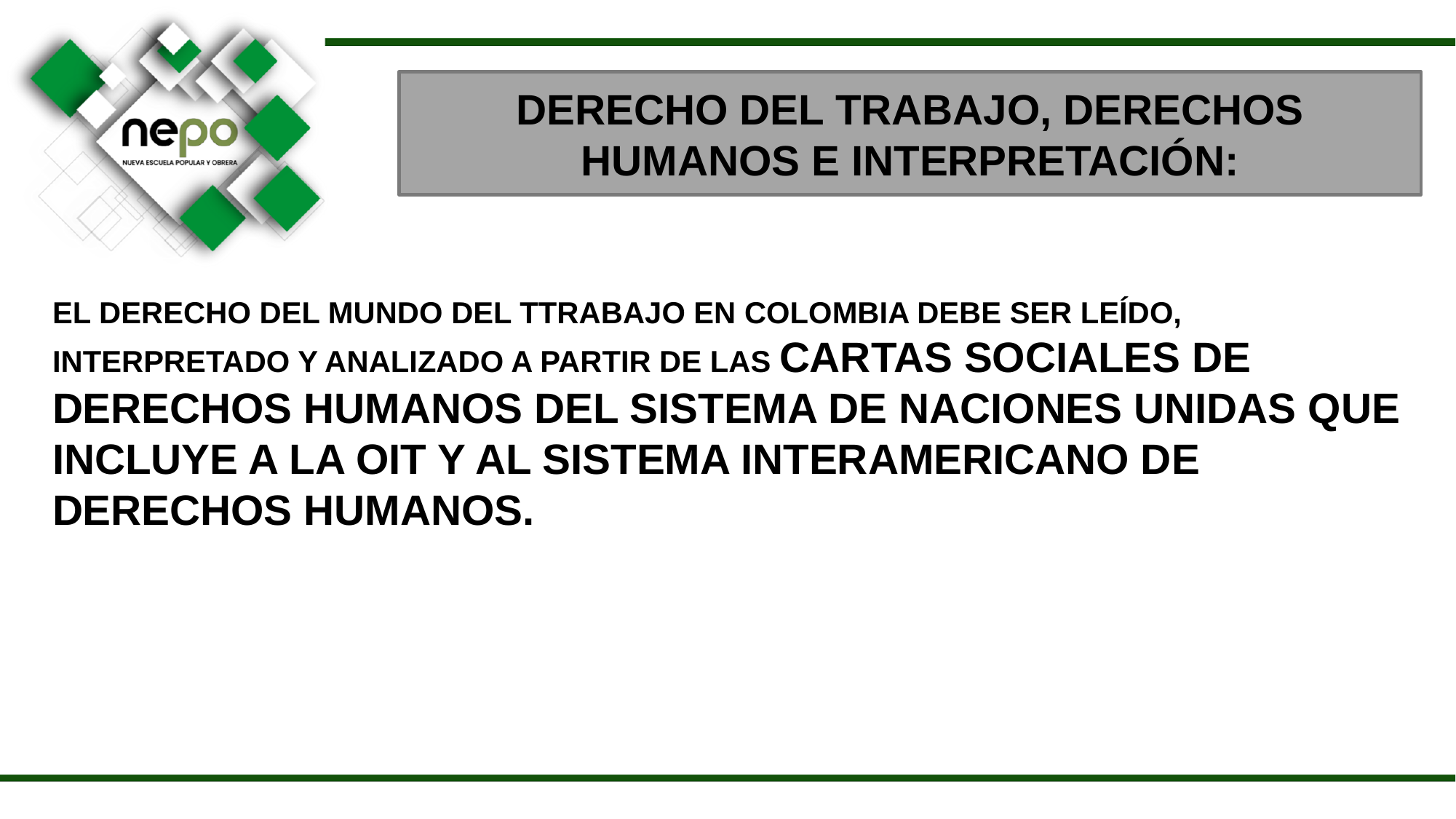

DERECHO DEL TRABAJO, DERECHOS HUMANOS E INTERPRETACIÓN:
EL DERECHO DEL MUNDO DEL TTRABAJO EN COLOMBIA DEBE SER LEÍDO, INTERPRETADO Y ANALIZADO A PARTIR DE LAS CARTAS SOCIALES DE DERECHOS HUMANOS DEL SISTEMA DE NACIONES UNIDAS QUE INCLUYE A LA OIT Y AL SISTEMA INTERAMERICANO DE DERECHOS HUMANOS.